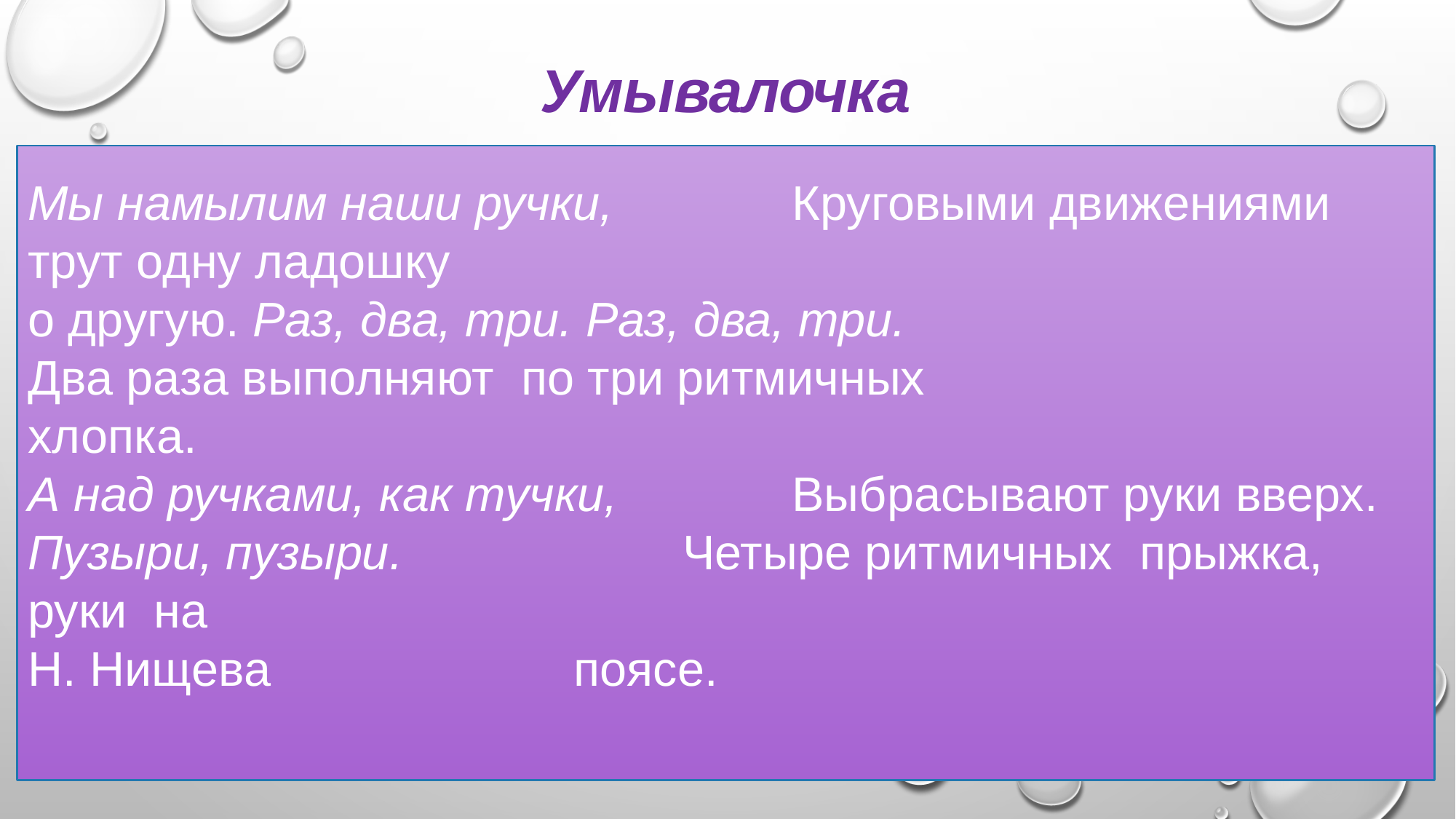

Умывалочка
Мы намылим наши ручки,		Круговыми движениями трут одну ладошку
о другую. Раз, два, три. Раз, два, три.
Два раза выполняют  по три ритмичных
хлопка.
А над ручками, как тучки,		Выбрасывают руки вверх.
Пузыри, пузыри.			Четыре ритмичных  прыжка,  руки  на
Н. Нищева			поясе.